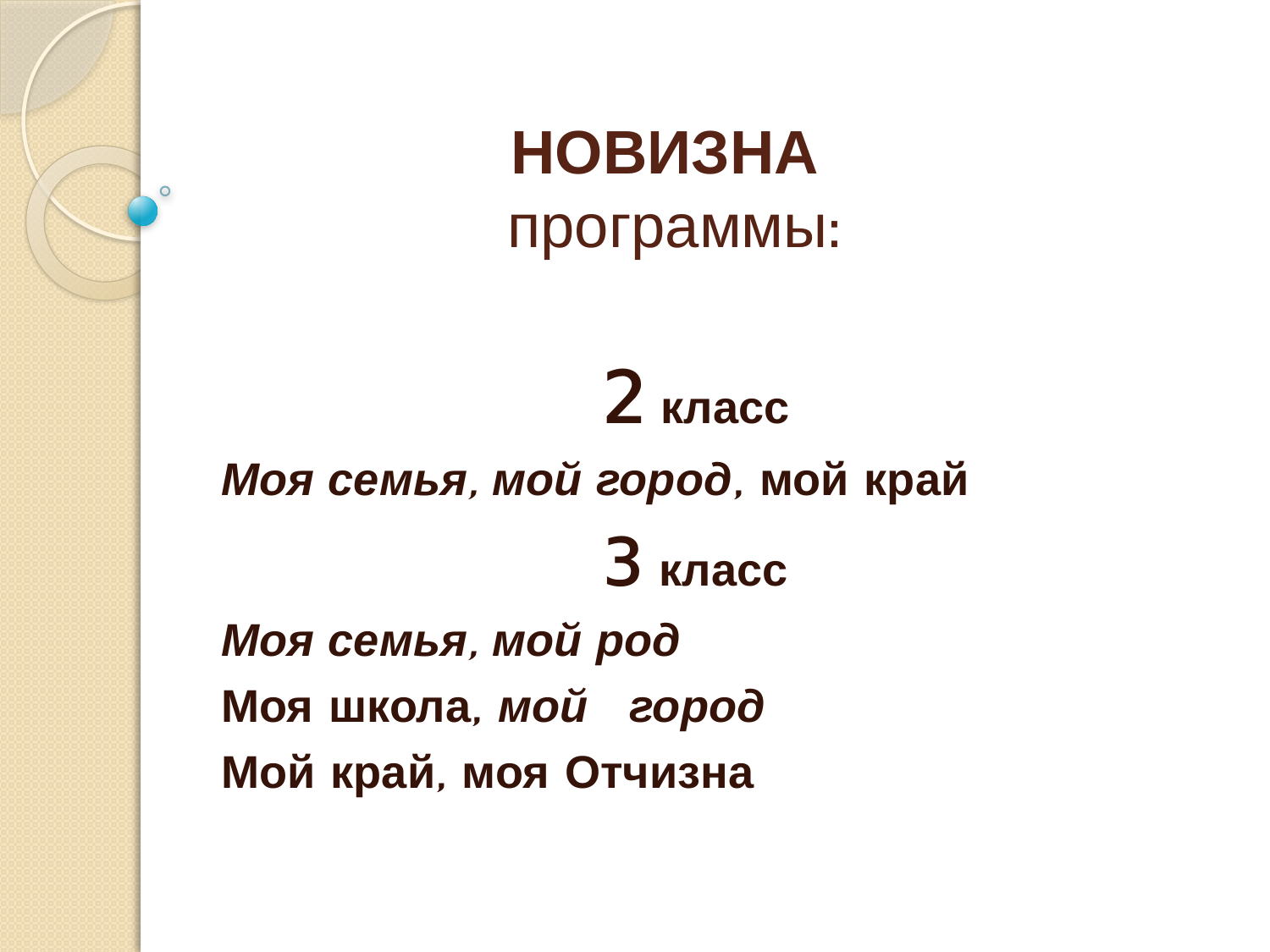

# НОВИЗНА программы:
2 класс
Моя семья, мой город, мой край
3 класс
Моя семья, мой род
Моя школа, мой   город
Мой край, моя Отчизна